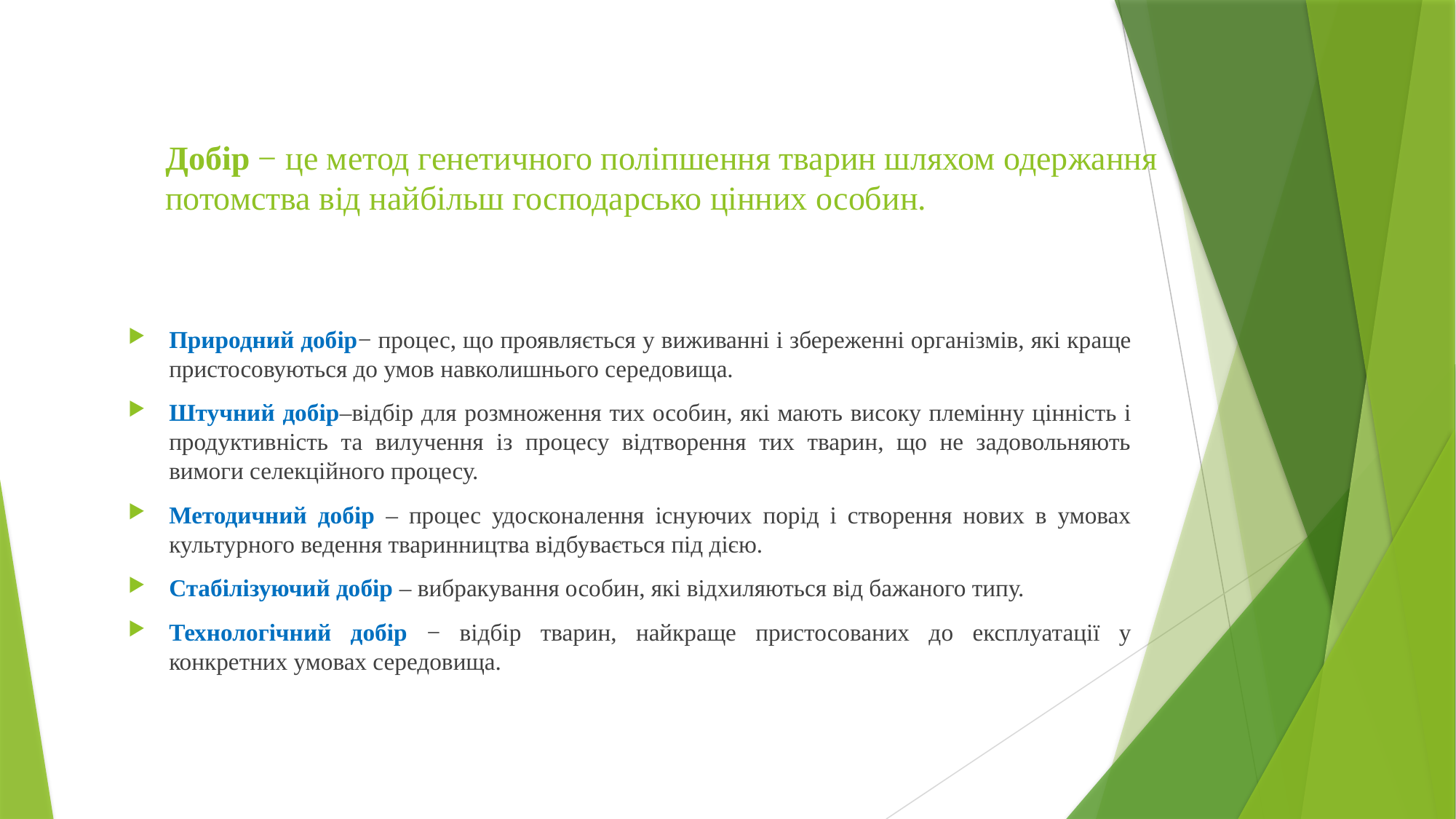

# Добір − це метод генетичного поліпшення тварин шляхом одержання потомства від найбільш господарсько цінних особин.
Природний добір− процес, що проявляється у виживанні і збереженні організмів, які краще пристосовуються до умов навколишнього середовища.
Штучний добір–відбір для розмноження тих особин, які мають високу племінну цінність і продуктивність та вилучення із процесу відтворення тих тварин, що не задовольняють вимоги селекційного процесу.
Методичний добір – процес удосконалення існуючих порід і створення нових в умовах культурного ведення тваринництва відбувається під дією.
Стабілізуючий добір – вибракування особин, які відхиляються від бажаного типу.
Технологічний добір − відбір тварин, найкраще пристосованих до експлуатації у конкретних умовах середовища.